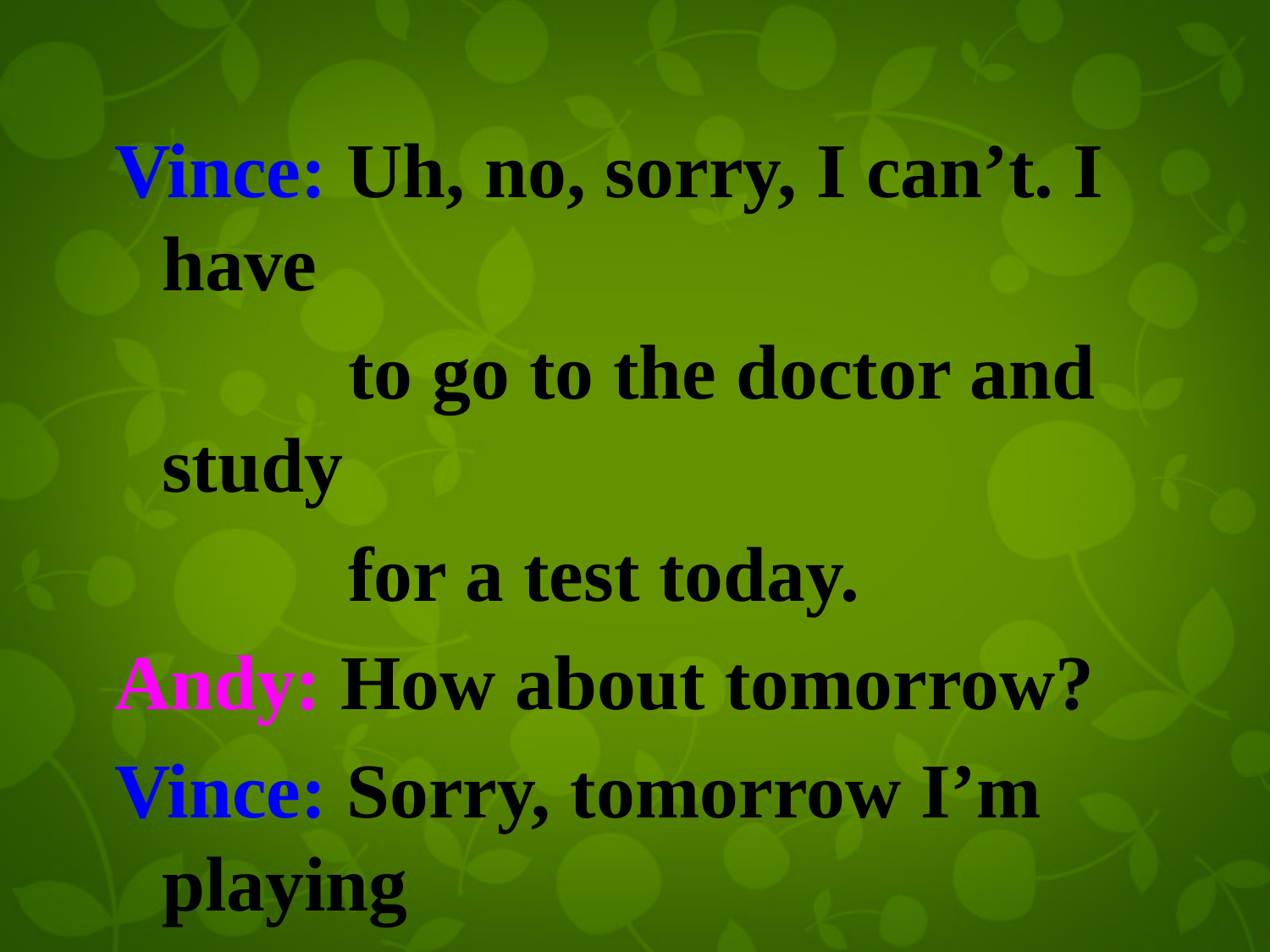

Vince: Uh, no, sorry, I can’t. I have
            to go to the doctor and study
            for a test today.
Andy: How about tomorrow?
Vince: Sorry, tomorrow I’m playing
            soccer and I have a piano
            lesson.